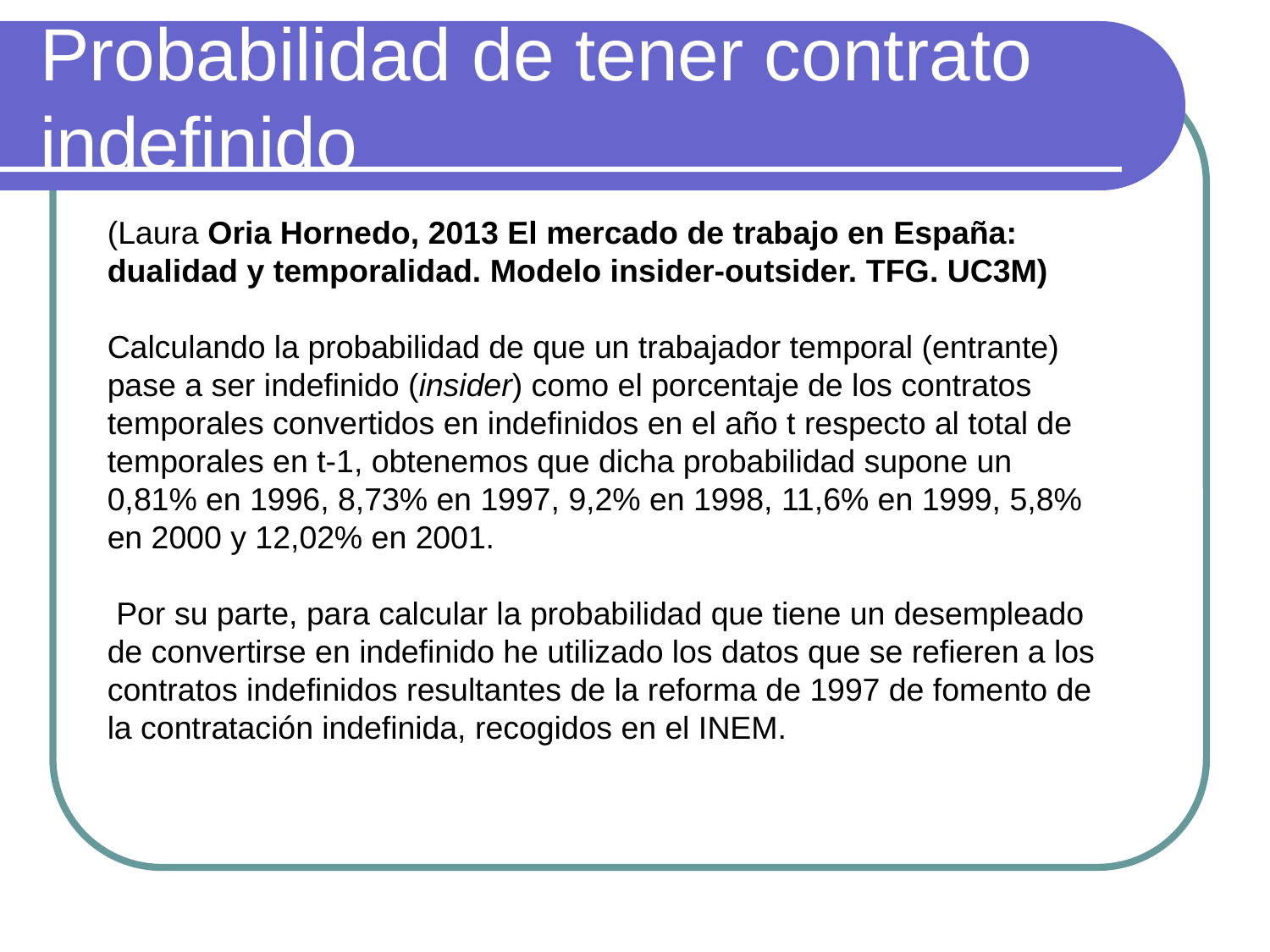

# Probabilidad de tener contrato indefinido
(Laura Oria Hornedo, 2013 El mercado de trabajo en España: dualidad y temporalidad. Modelo insider-outsider. TFG. UC3M)

Calculando la probabilidad de que un trabajador temporal (entrante) pase a ser indefinido (insider) como el porcentaje de los contratos temporales convertidos en indefinidos en el año t respecto al total de temporales en t-1, obtenemos que dicha probabilidad supone un 0,81% en 1996, 8,73% en 1997, 9,2% en 1998, 11,6% en 1999, 5,8% en 2000 y 12,02% en 2001.

 Por su parte, para calcular la probabilidad que tiene un desempleado de convertirse en indefinido he utilizado los datos que se refieren a los contratos indefinidos resultantes de la reforma de 1997 de fomento de la contratación indefinida, recogidos en el INEM.